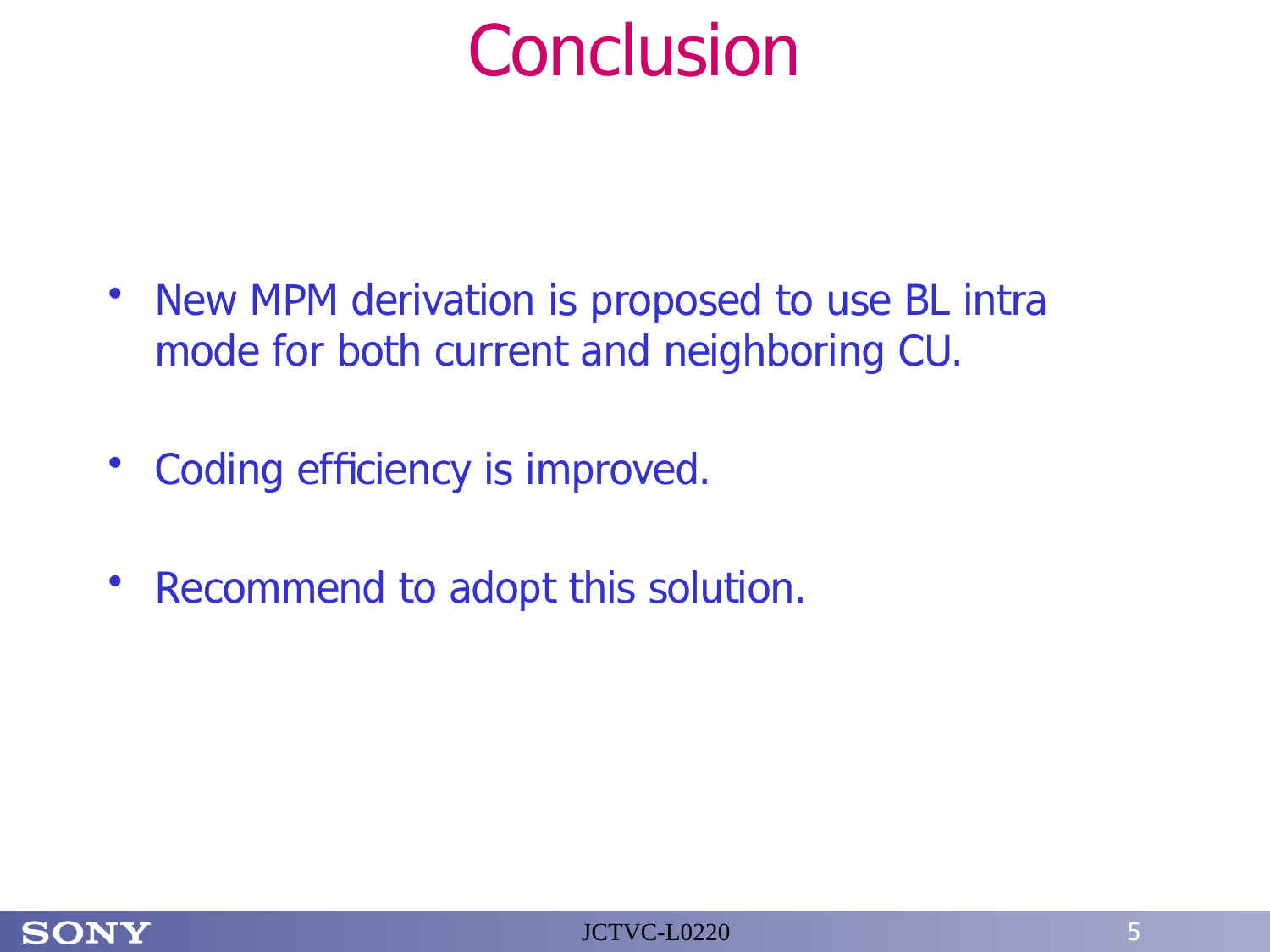

# Conclusion

New MPM derivation is proposed to use BL intra mode for both current and neighboring CU.

Coding efficiency is improved.

Recommend to adopt this solution.
JCTVC-L0220
5